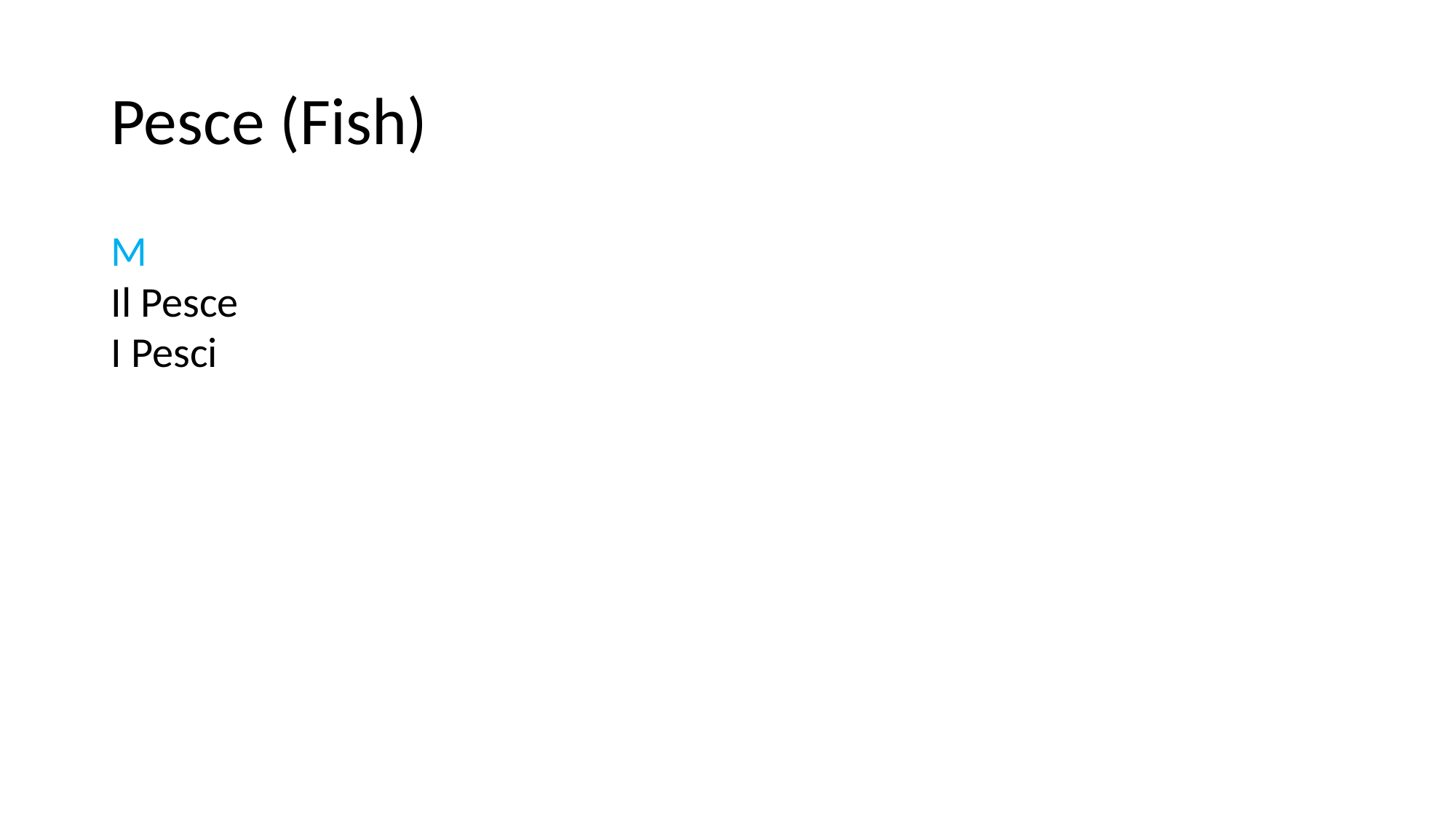

# Pesce (Fish)
M
Il Pesce
I Pesci